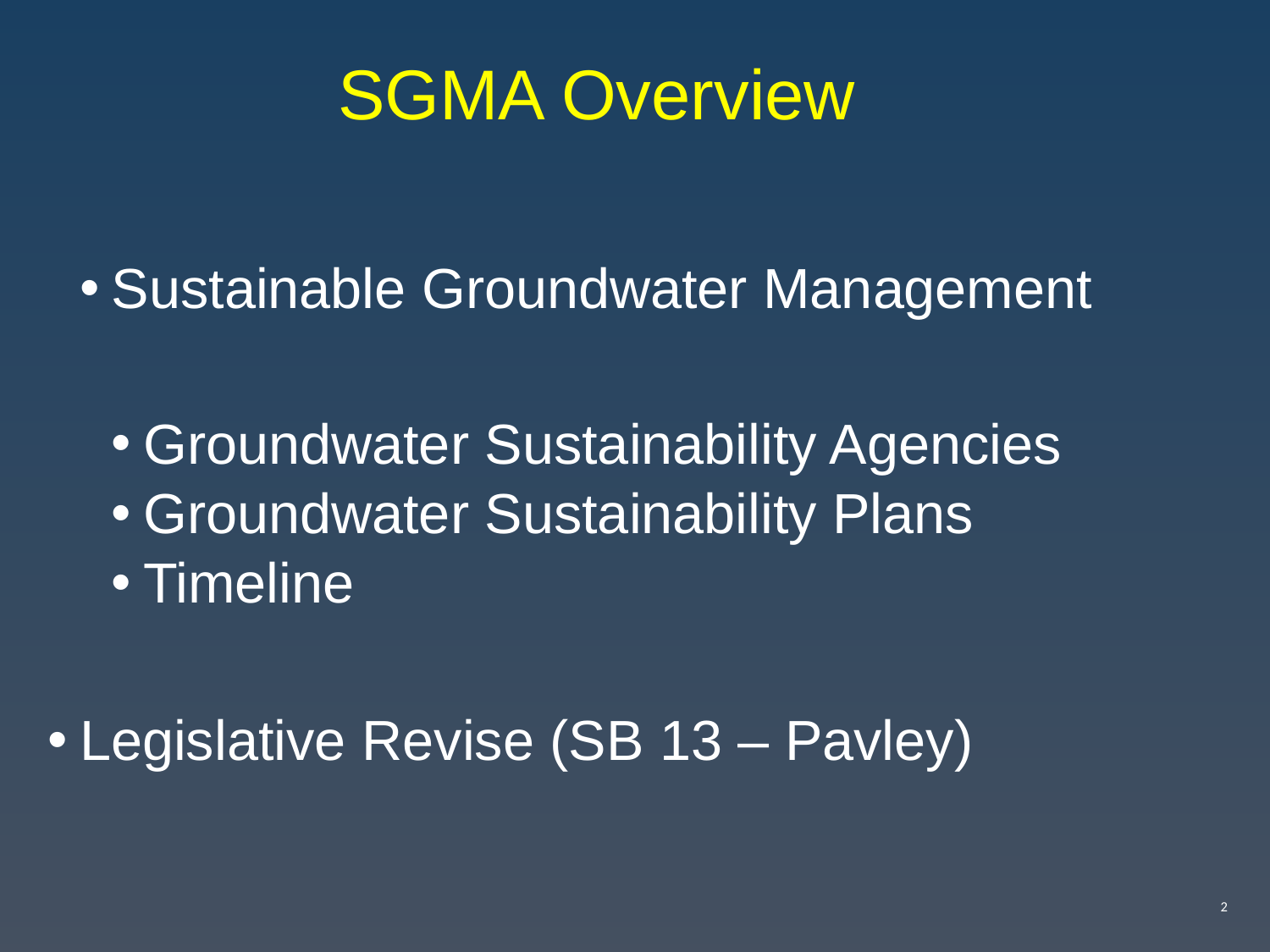

# SGMA Overview
Sustainable Groundwater Management

Groundwater Sustainability Agencies
Groundwater Sustainability Plans
Timeline

Legislative Revise (SB 13 – Pavley)
2